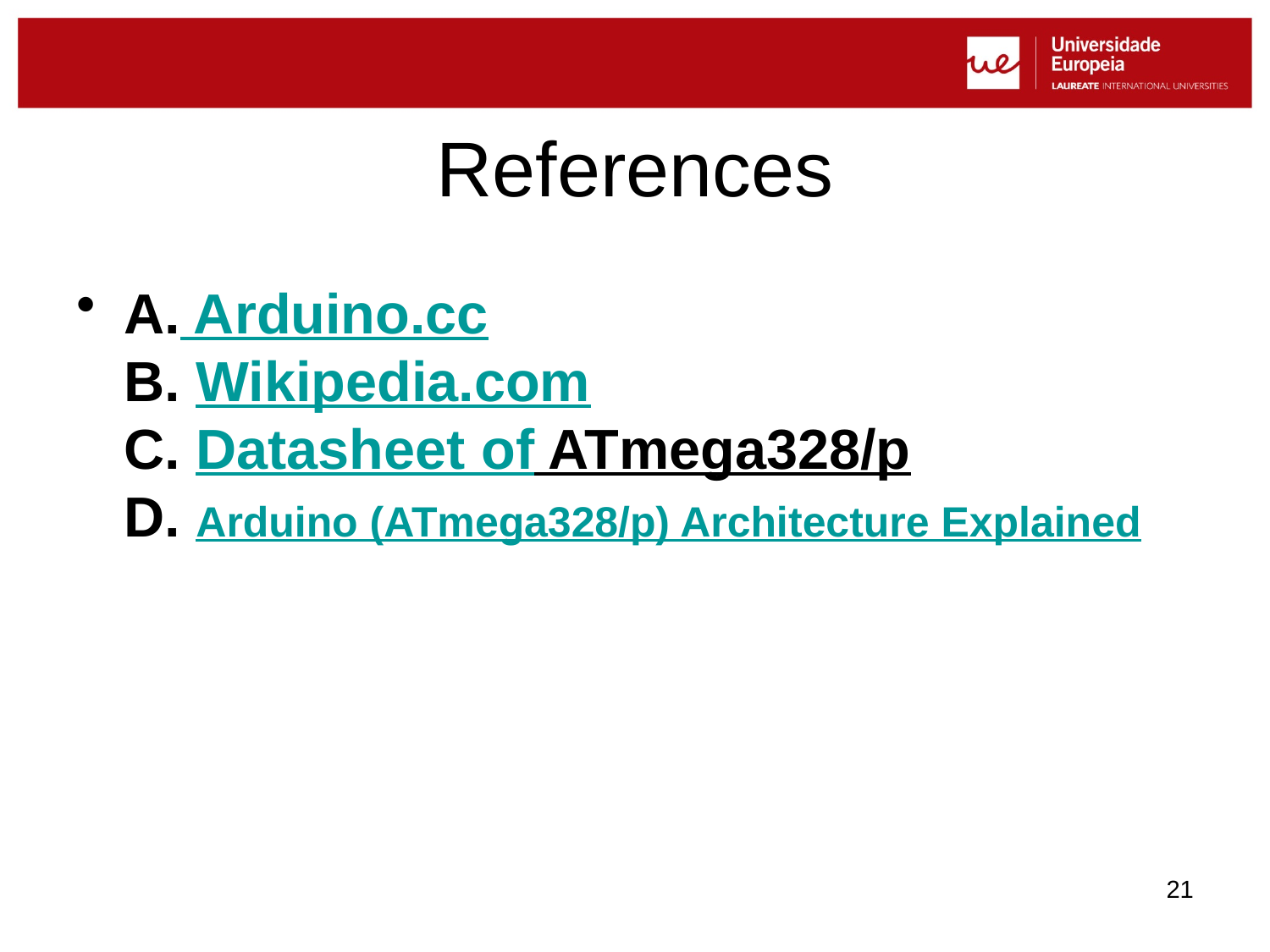

# References
A. Arduino.cc
B. Wikipedia.com
C. Datasheet of ATmega328/p
D. Arduino (ATmega328/p) Architecture Explained

21